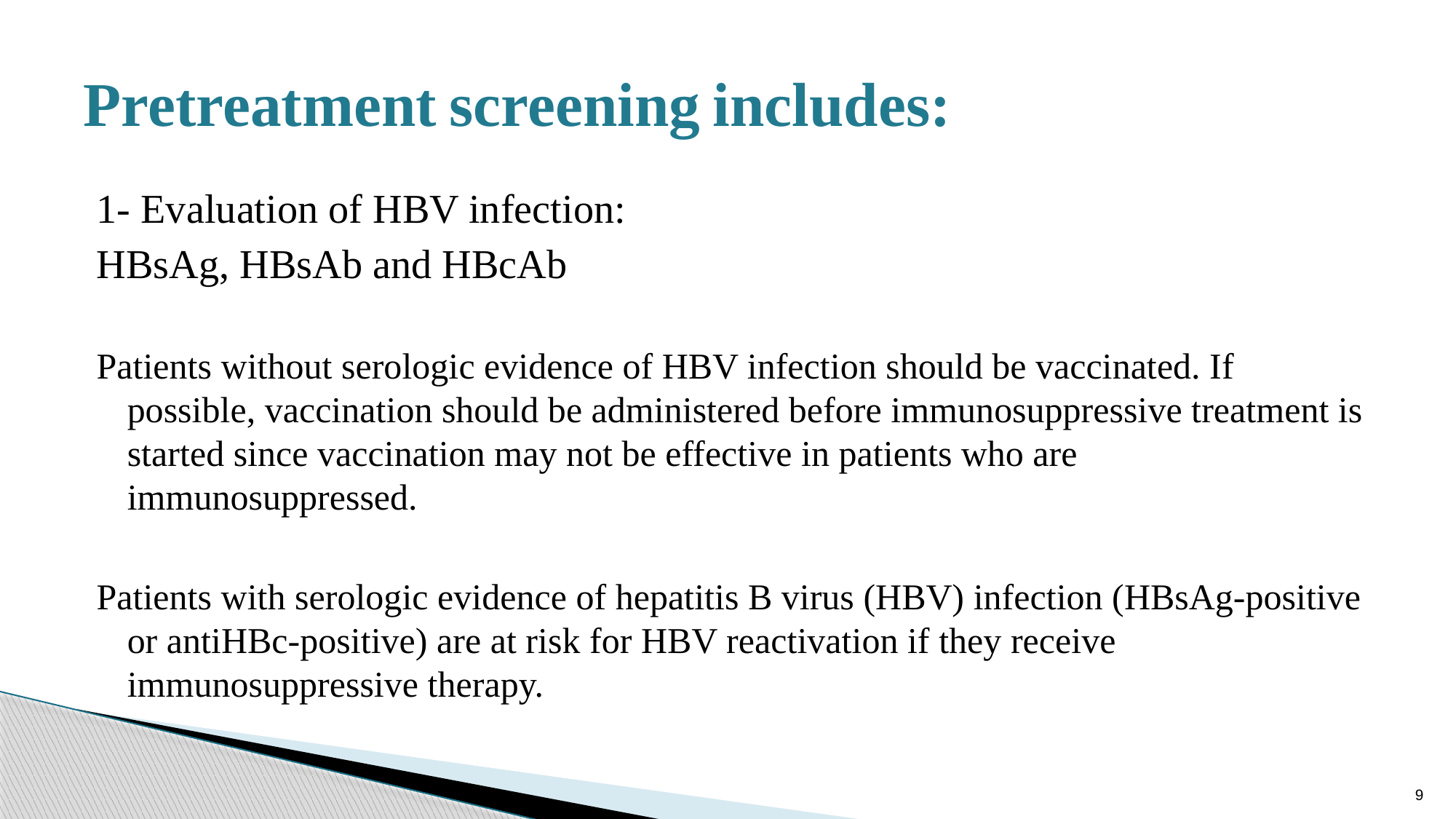

# Pretreatment screening includes:
1- Evaluation of HBV infection:
HBsAg, HBsAb and HBcAb

Patients without serologic evidence of HBV infection should be vaccinated. If possible, vaccination should be administered before immunosuppressive treatment is started since vaccination may not be effective in patients who are immunosuppressed.

Patients with serologic evidence of hepatitis B virus (HBV) infection (HBsAg-positive or antiHBc-positive) are at risk for HBV reactivation if they receive immunosuppressive therapy.
9